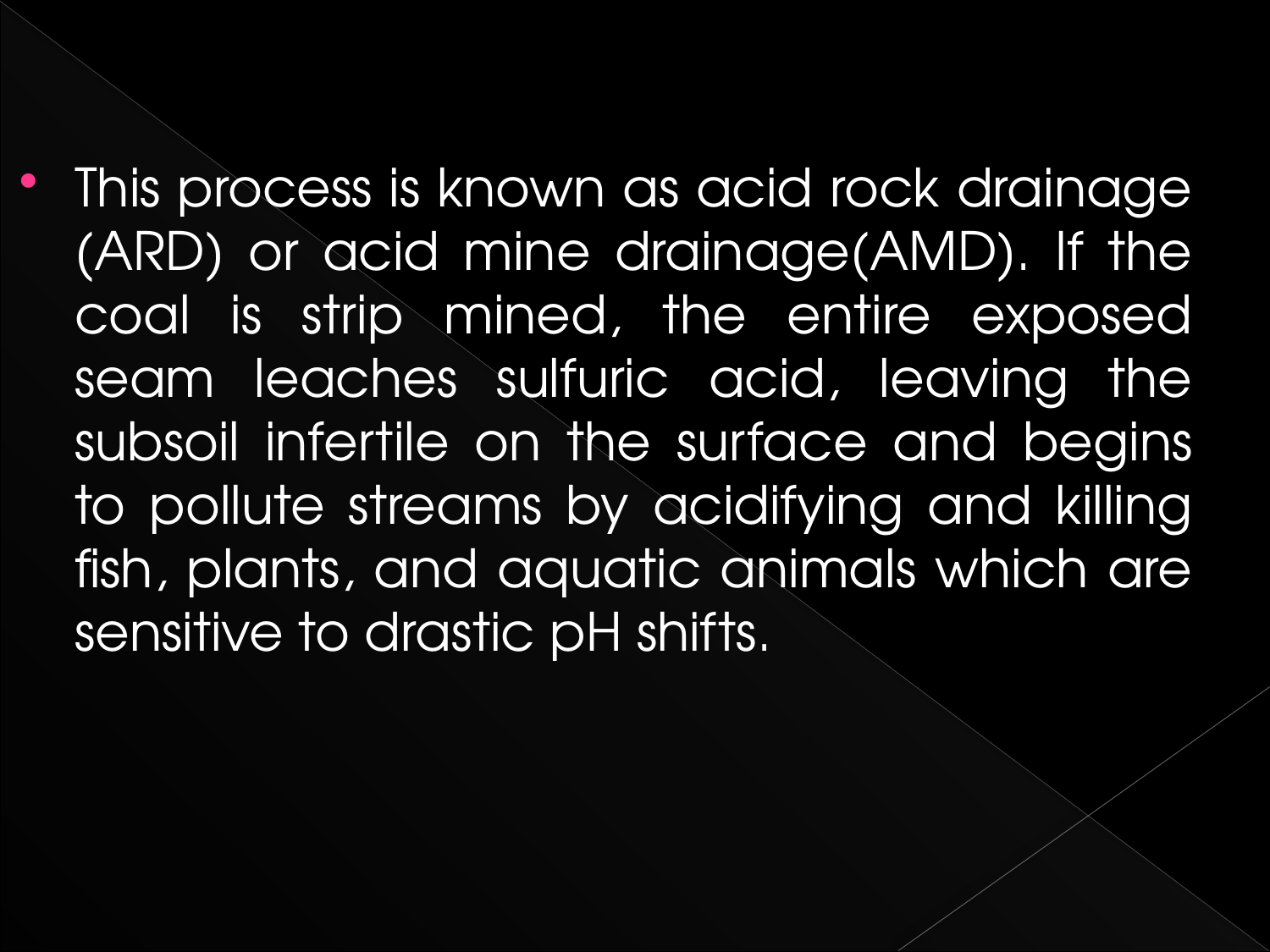

This process is known as acid rock drainage (ARD) or acid mine drainage(AMD). If the coal is strip mined, the entire exposed seam leaches sulfuric acid, leaving the subsoil infertile on the surface and begins to pollute streams by acidifying and killing fish, plants, and aquatic animals which are sensitive to drastic pH shifts.